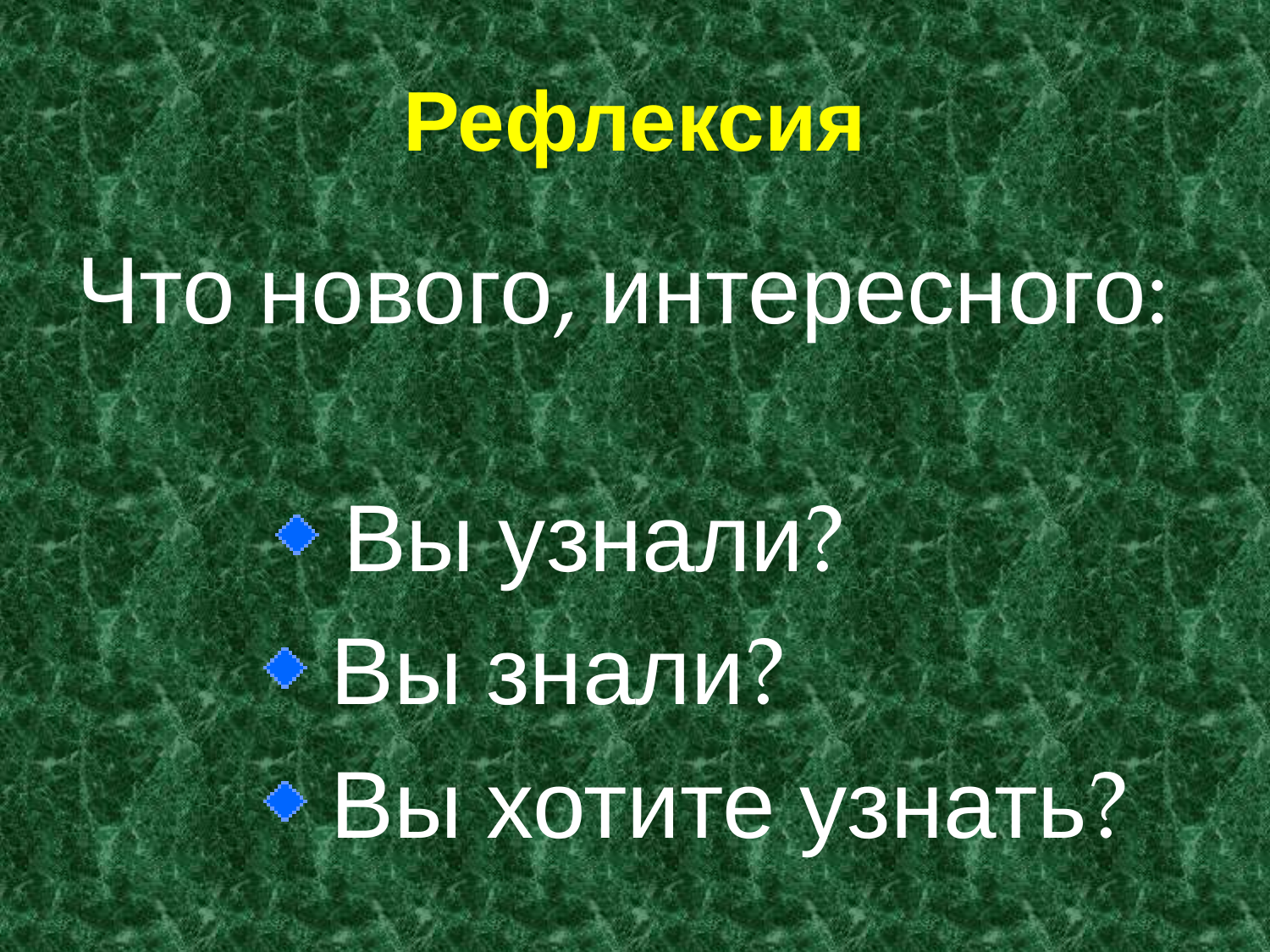

# Рефлексия
Что нового, интересного:
 Вы узнали?
 Вы знали?
 Вы хотите узнать?